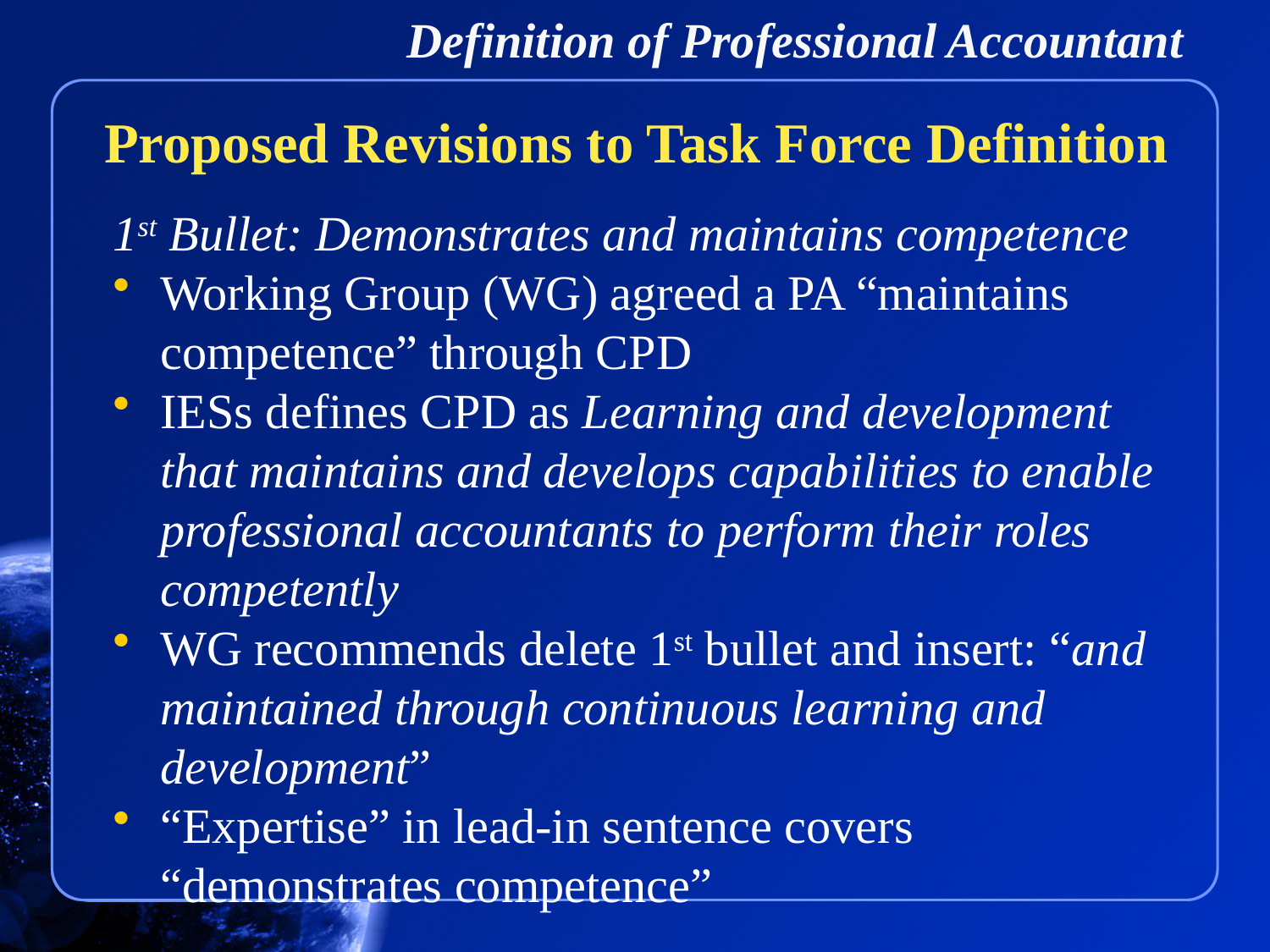

# Definition of Professional Accountant
Proposed Revisions to Task Force Definition
1st Bullet: Demonstrates and maintains competence
Working Group (WG) agreed a PA “maintains competence” through CPD
IESs defines CPD as Learning and development that maintains and develops capabilities to enable professional accountants to perform their roles competently
WG recommends delete 1st bullet and insert: “and maintained through continuous learning and development”
“Expertise” in lead-in sentence covers  “demonstrates competence”